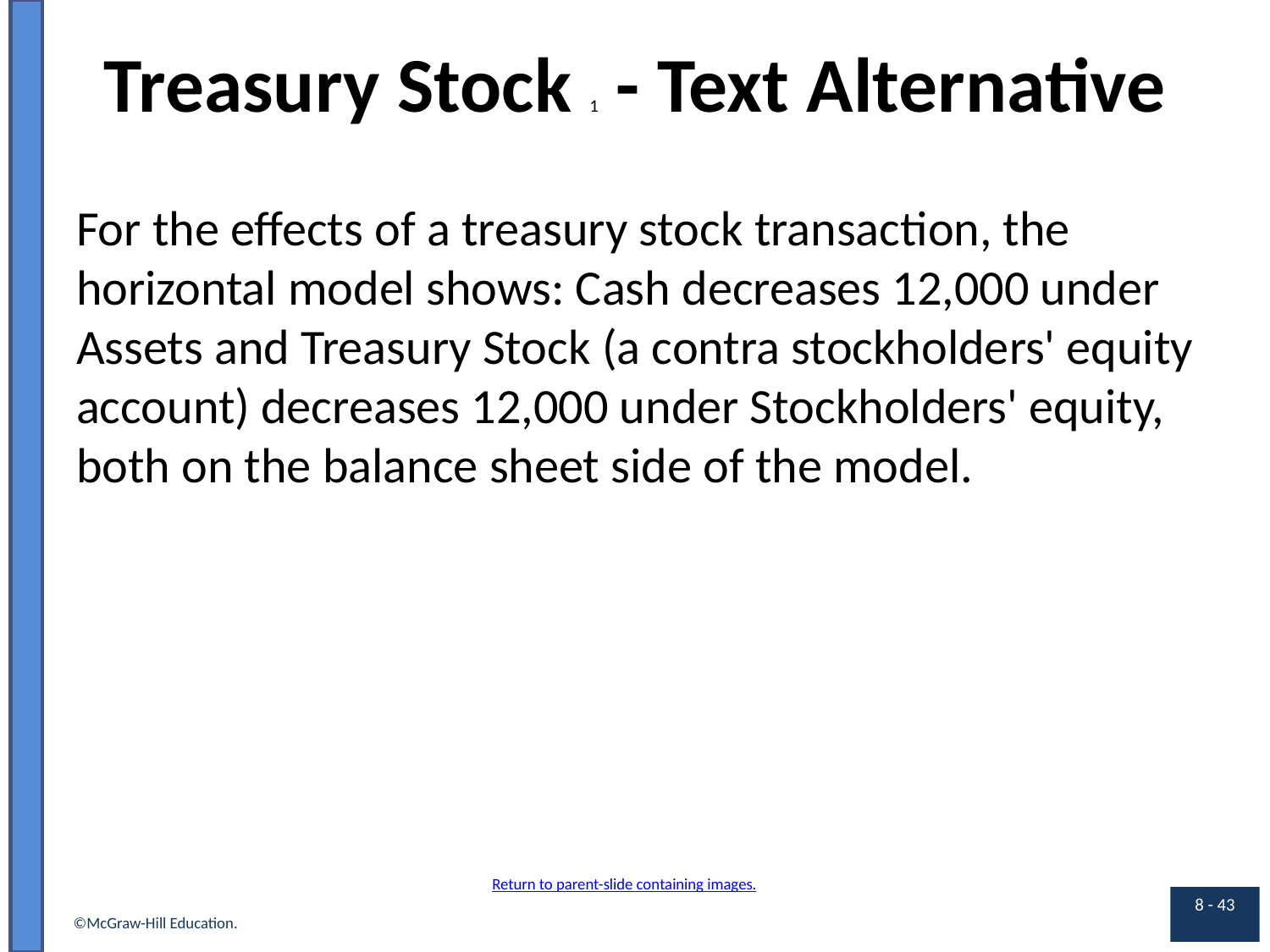

# Treasury Stock 1 - Text Alternative
For the effects of a treasury stock transaction, the horizontal model shows: Cash decreases 12,000 under Assets and Treasury Stock (a contra stockholders' equity account) decreases 12,000 under Stockholders' equity, both on the balance sheet side of the model.
Return to parent-slide containing images.